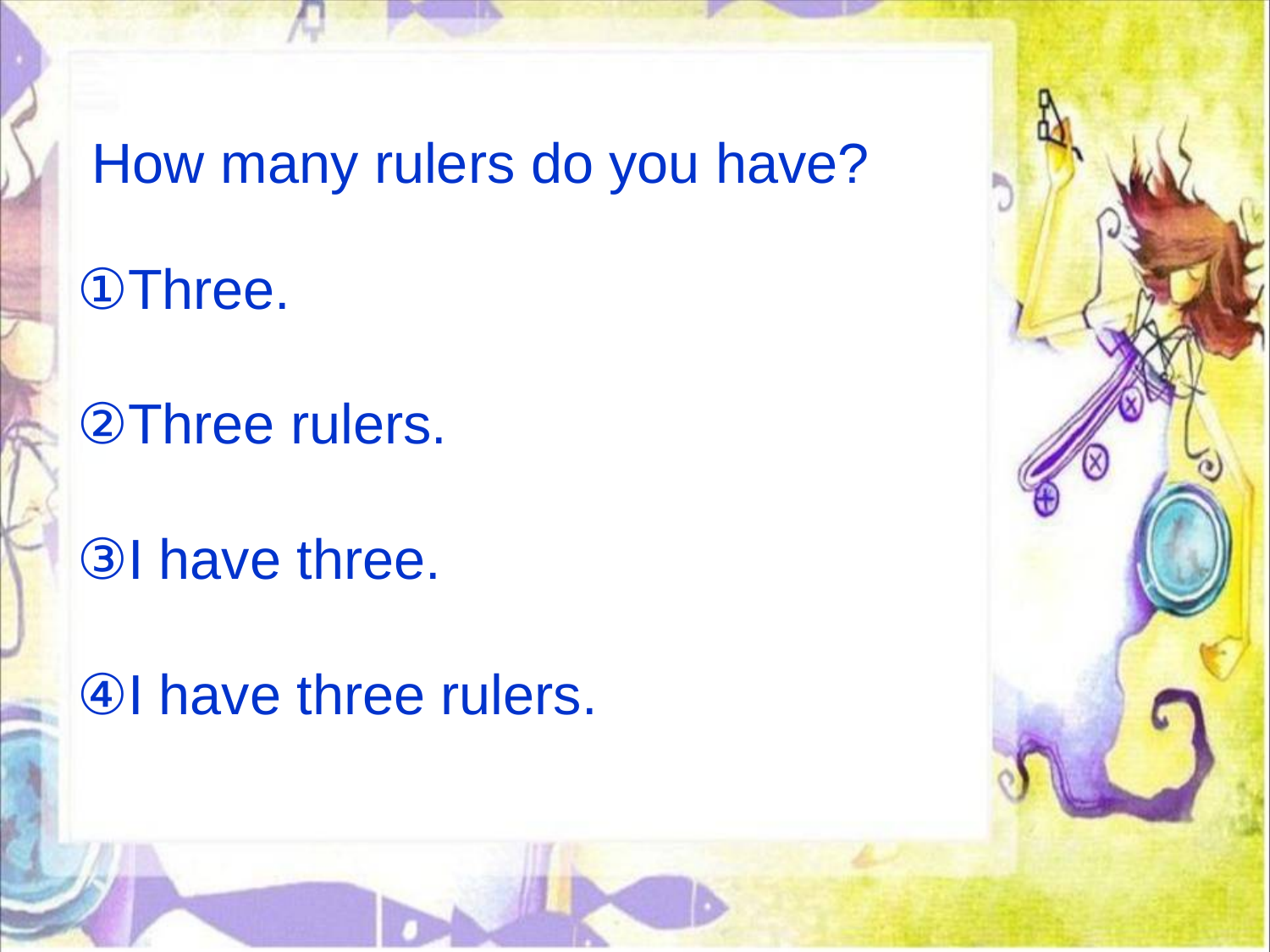

How many rulers do you have?
①Three.

②Three rulers.

③I have three.

④I have three rulers.